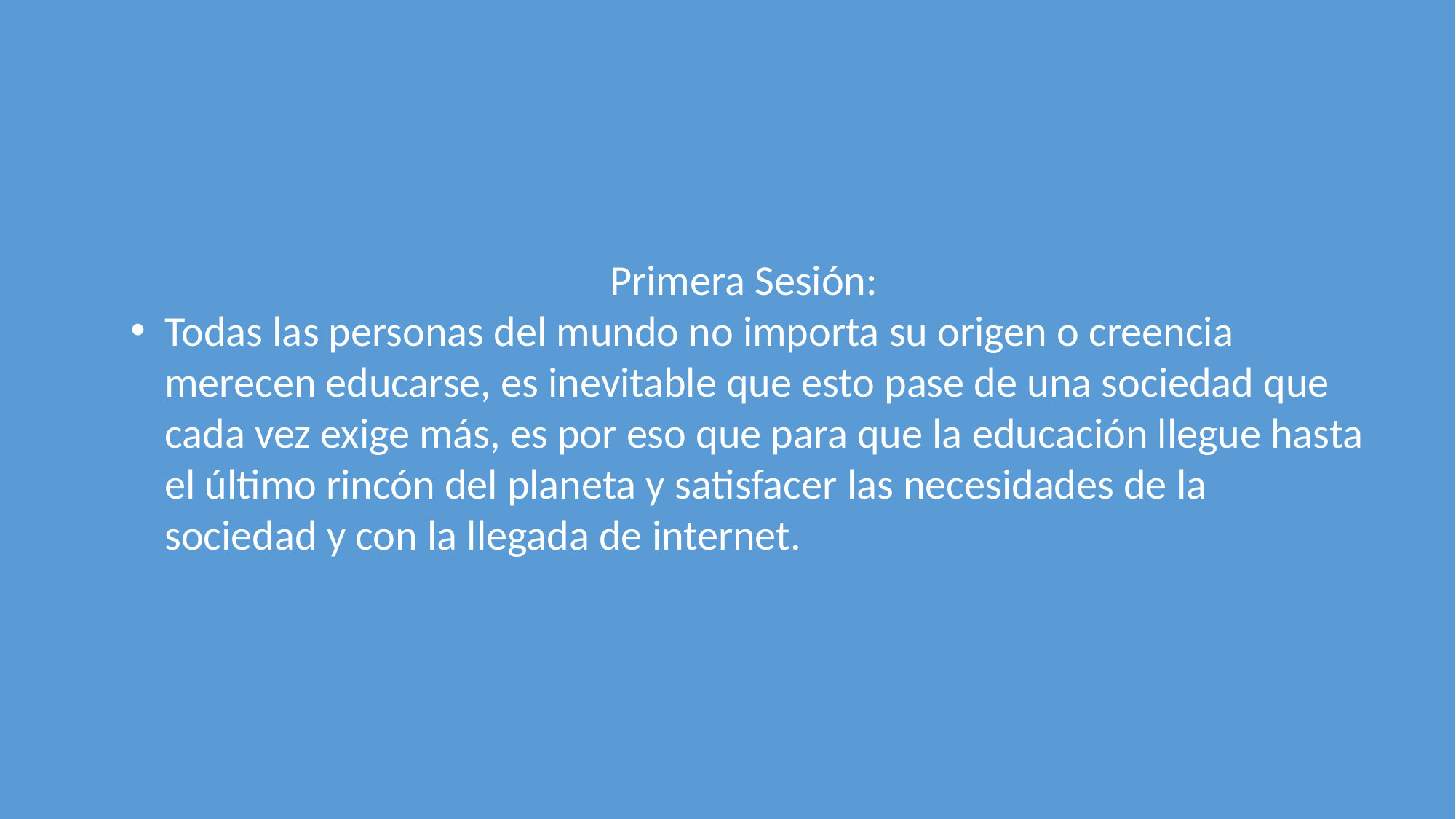

Primera Sesión:
Todas las personas del mundo no importa su origen o creencia merecen educarse, es inevitable que esto pase de una sociedad que cada vez exige más, es por eso que para que la educación llegue hasta el último rincón del planeta y satisfacer las necesidades de la sociedad y con la llegada de internet.